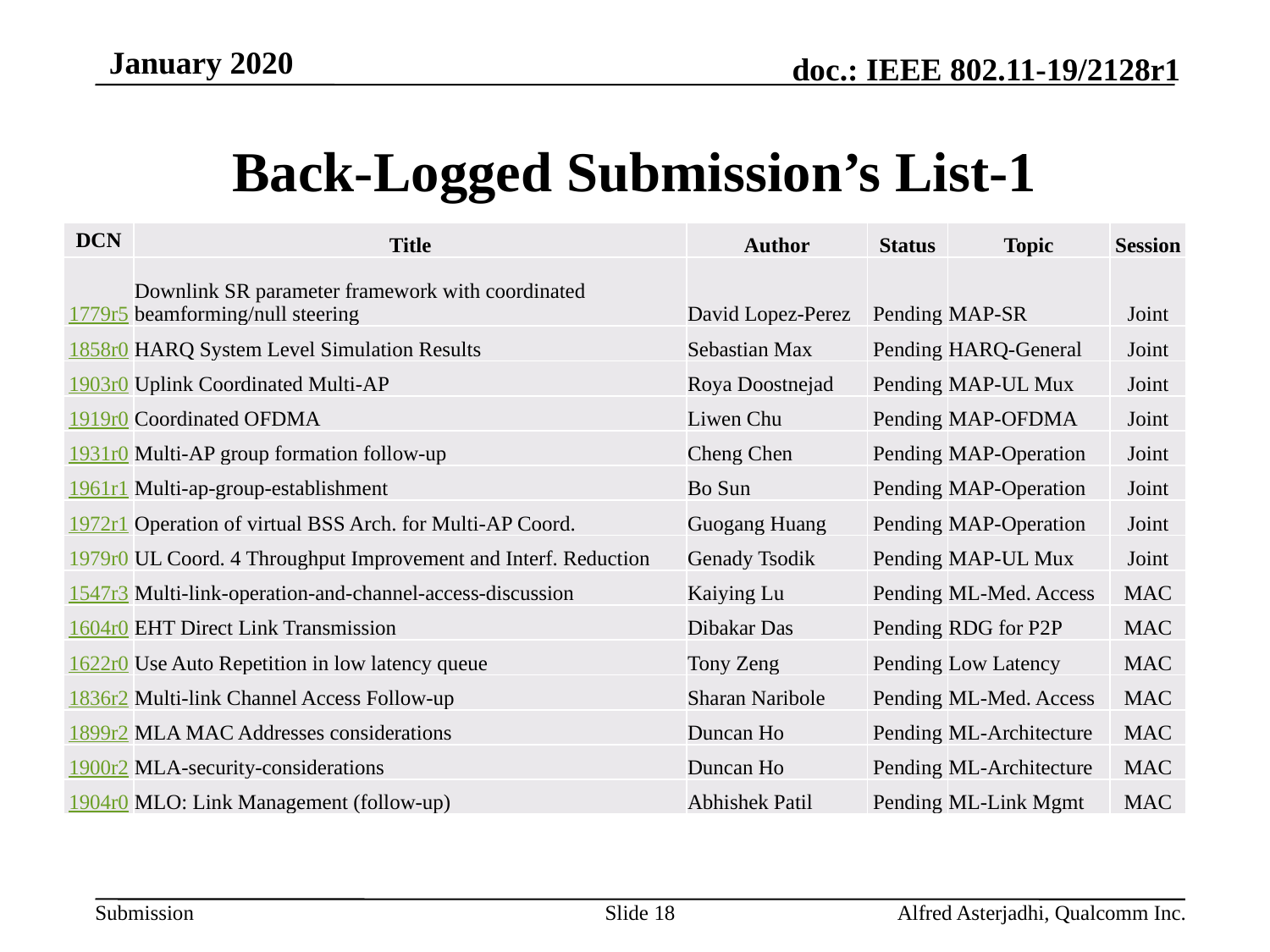

January 2020
# Back-Logged Submission’s List-1
| DCN | Title | Author | Status | Topic | Session |
| --- | --- | --- | --- | --- | --- |
| 1779r5 | Downlink SR parameter framework with coordinated beamforming/null steering | David Lopez-Perez | Pending | MAP-SR | Joint |
| 1858r0 | HARQ System Level Simulation Results | Sebastian Max | Pending | HARQ-General | Joint |
| 1903r0 | Uplink Coordinated Multi-AP | Roya Doostnejad | Pending | MAP-UL Mux | Joint |
| 1919r0 | Coordinated OFDMA | Liwen Chu | Pending | MAP-OFDMA | Joint |
| 1931r0 | Multi-AP group formation follow-up | Cheng Chen | Pending | MAP-Operation | Joint |
| 1961r1 | Multi-ap-group-establishment | Bo Sun | Pending | MAP-Operation | Joint |
| 1972r1 | Operation of virtual BSS Arch. for Multi-AP Coord. | Guogang Huang | Pending | MAP-Operation | Joint |
| 1979r0 | UL Coord. 4 Throughput Improvement and Interf. Reduction | Genady Tsodik | Pending | MAP-UL Mux | Joint |
| 1547r3 | Multi-link-operation-and-channel-access-discussion | Kaiying Lu | Pending | ML-Med. Access | MAC |
| 1604r0 | EHT Direct Link Transmission | Dibakar Das | Pending | RDG for P2P | MAC |
| 1622r0 | Use Auto Repetition in low latency queue | Tony Zeng | Pending | Low Latency | MAC |
| 1836r2 | Multi-link Channel Access Follow-up | Sharan Naribole | Pending | ML-Med. Access | MAC |
| 1899r2 | MLA MAC Addresses considerations | Duncan Ho | Pending | ML-Architecture | MAC |
| 1900r2 | MLA-security-considerations | Duncan Ho | Pending | ML-Architecture | MAC |
| 1904r0 | MLO: Link Management (follow-up) | Abhishek Patil | Pending | ML-Link Mgmt | MAC |
Slide 18
Alfred Asterjadhi, Qualcomm Inc.